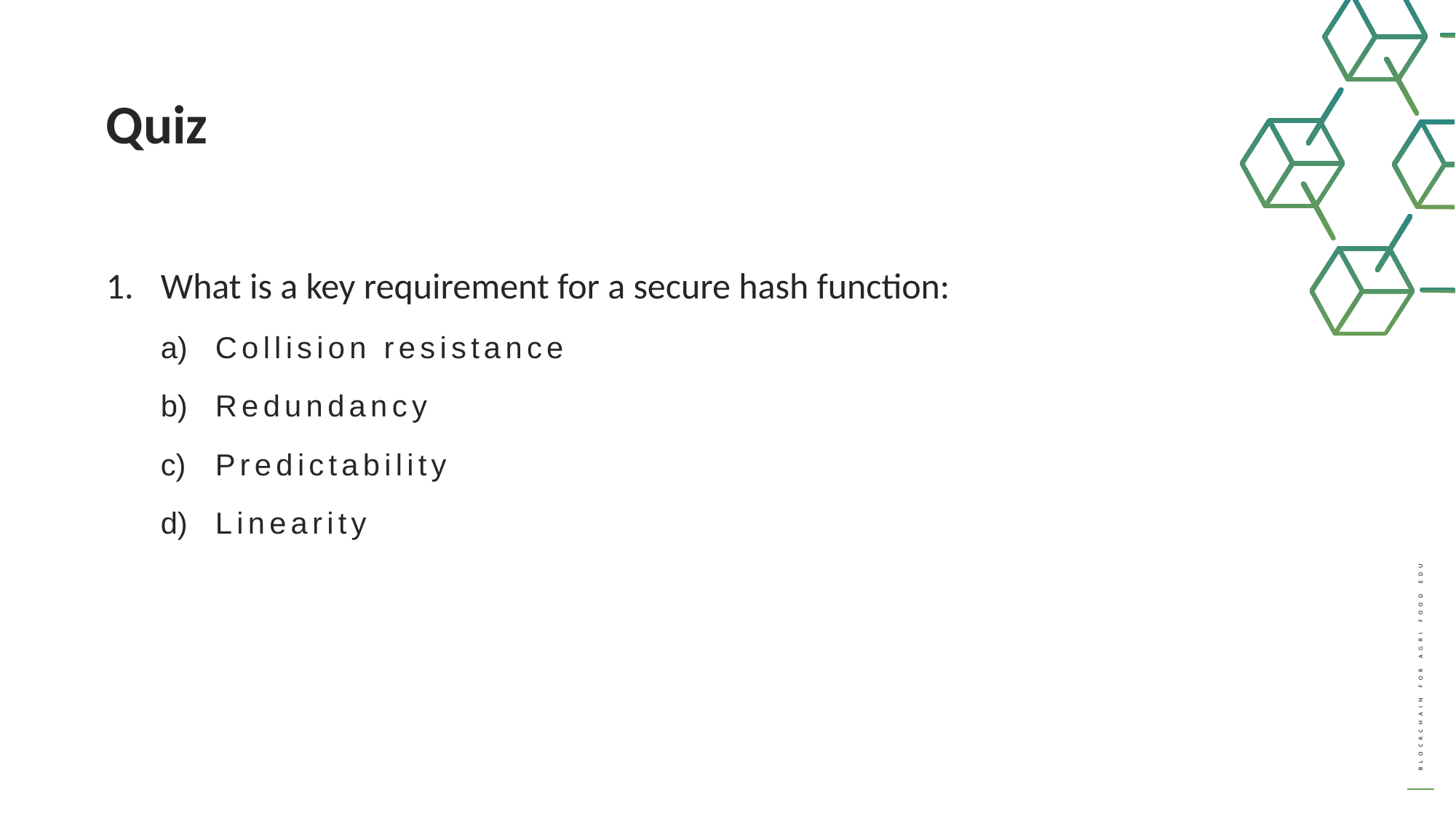

Quiz
What is a key requirement for a secure hash function:
Collision resistance
Redundancy
Predictability
Linearity